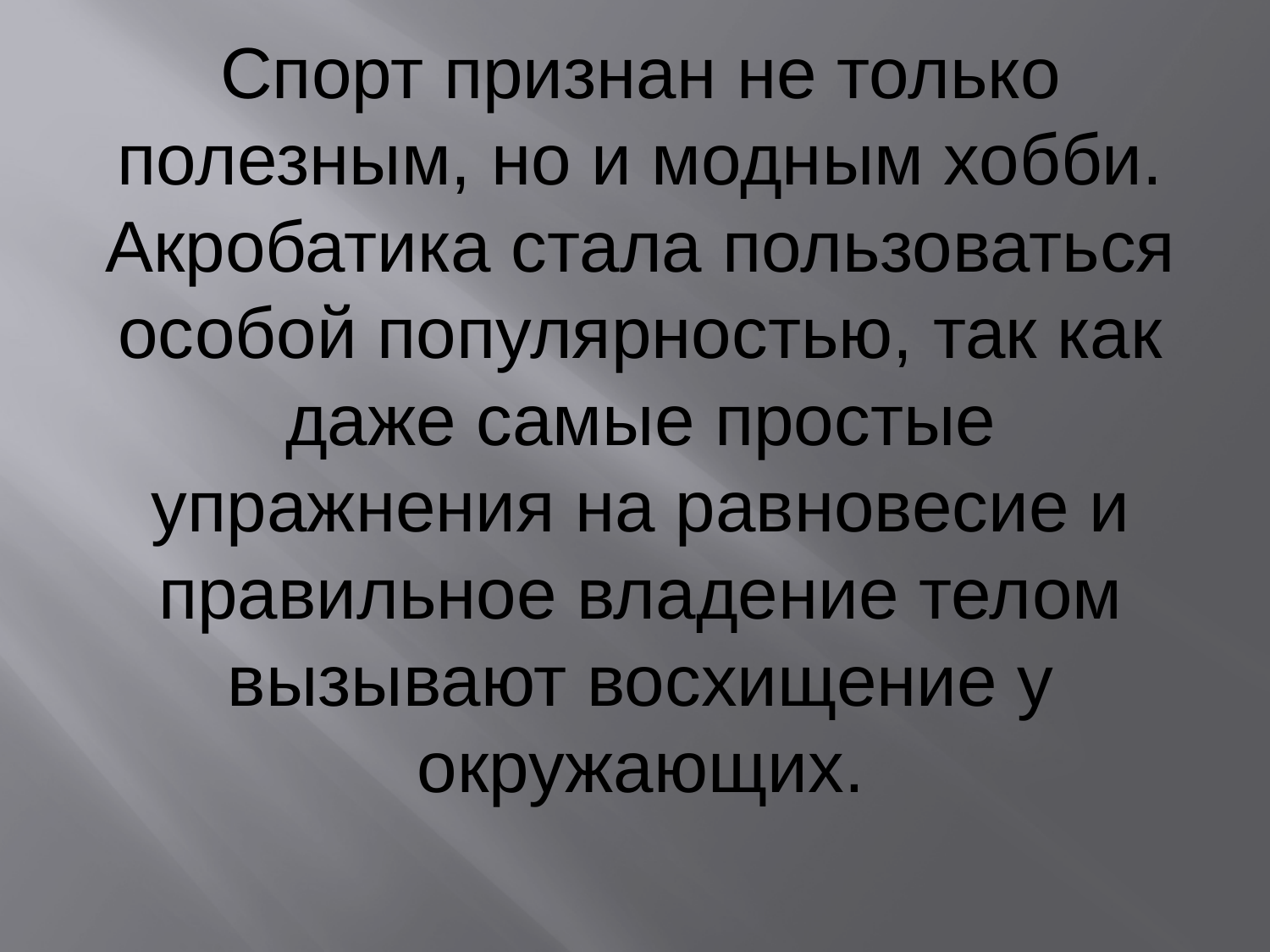

# Спорт признан не только полезным, но и модным хобби. Акробатика стала пользоваться особой популярностью, так как даже самые простые упражнения на равновесие и правильное владение телом вызывают восхищение у окружающих.